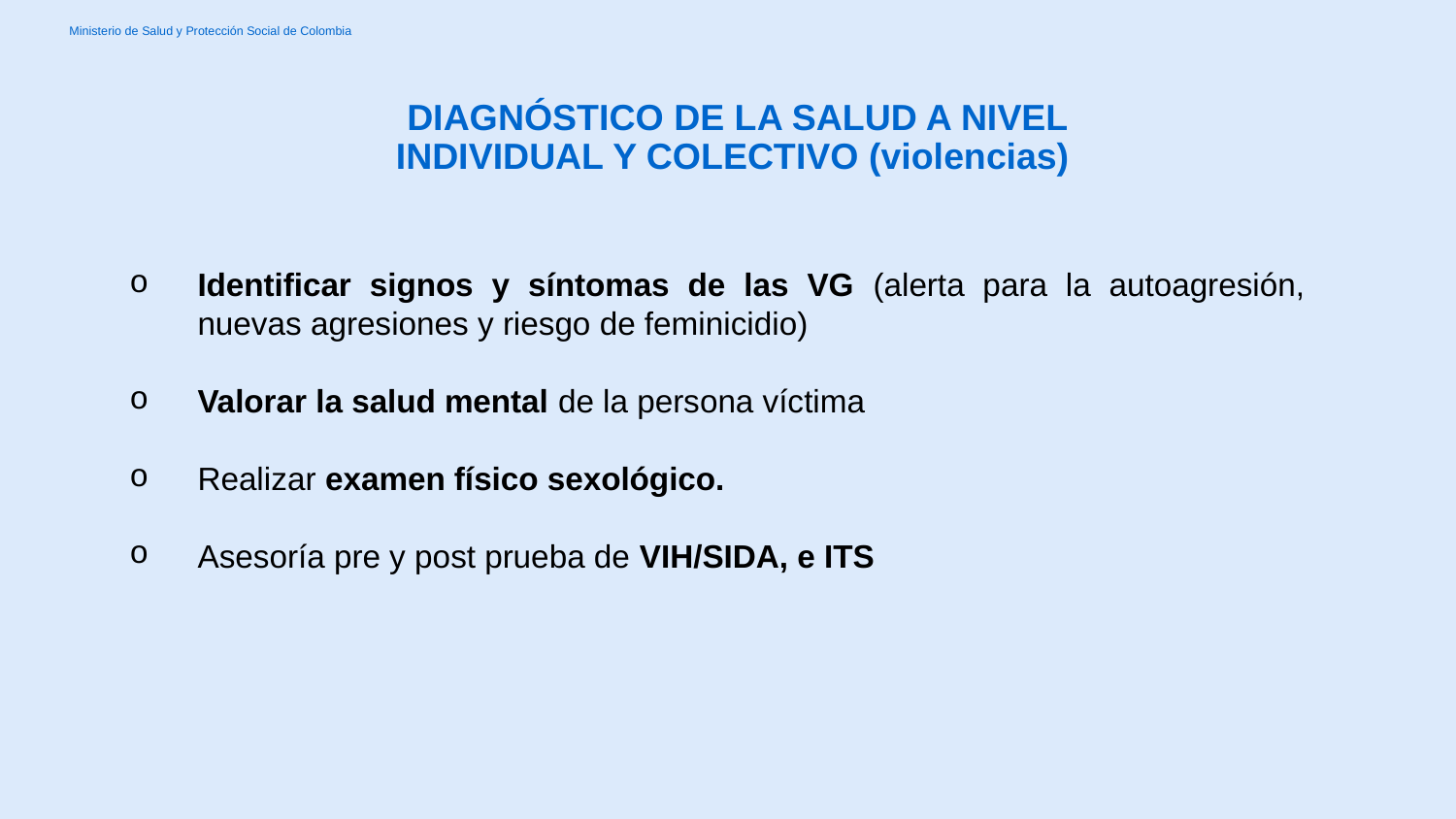

DIAGNÓSTICO DE LA SALUD A NIVEL
INDIVIDUAL Y COLECTIVO (violencias)
Identificar signos y síntomas de las VG (alerta para la autoagresión, nuevas agresiones y riesgo de feminicidio)

Valorar la salud mental de la persona víctima

Realizar examen físico sexológico.

Asesoría pre y post prueba de VIH/SIDA, e ITS